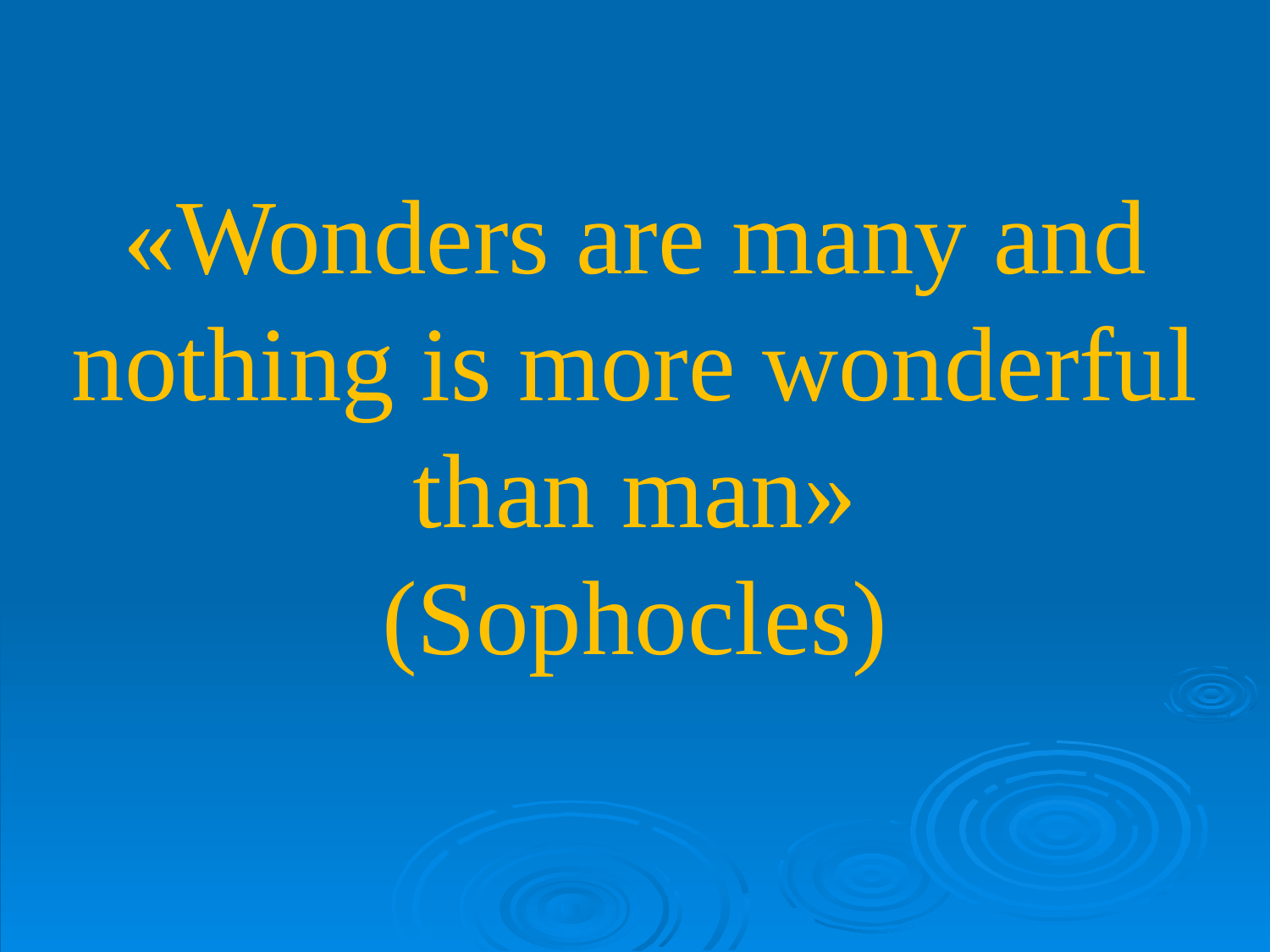

# «Wonders are many and nothing is more wonderful than man» (Sophocles)